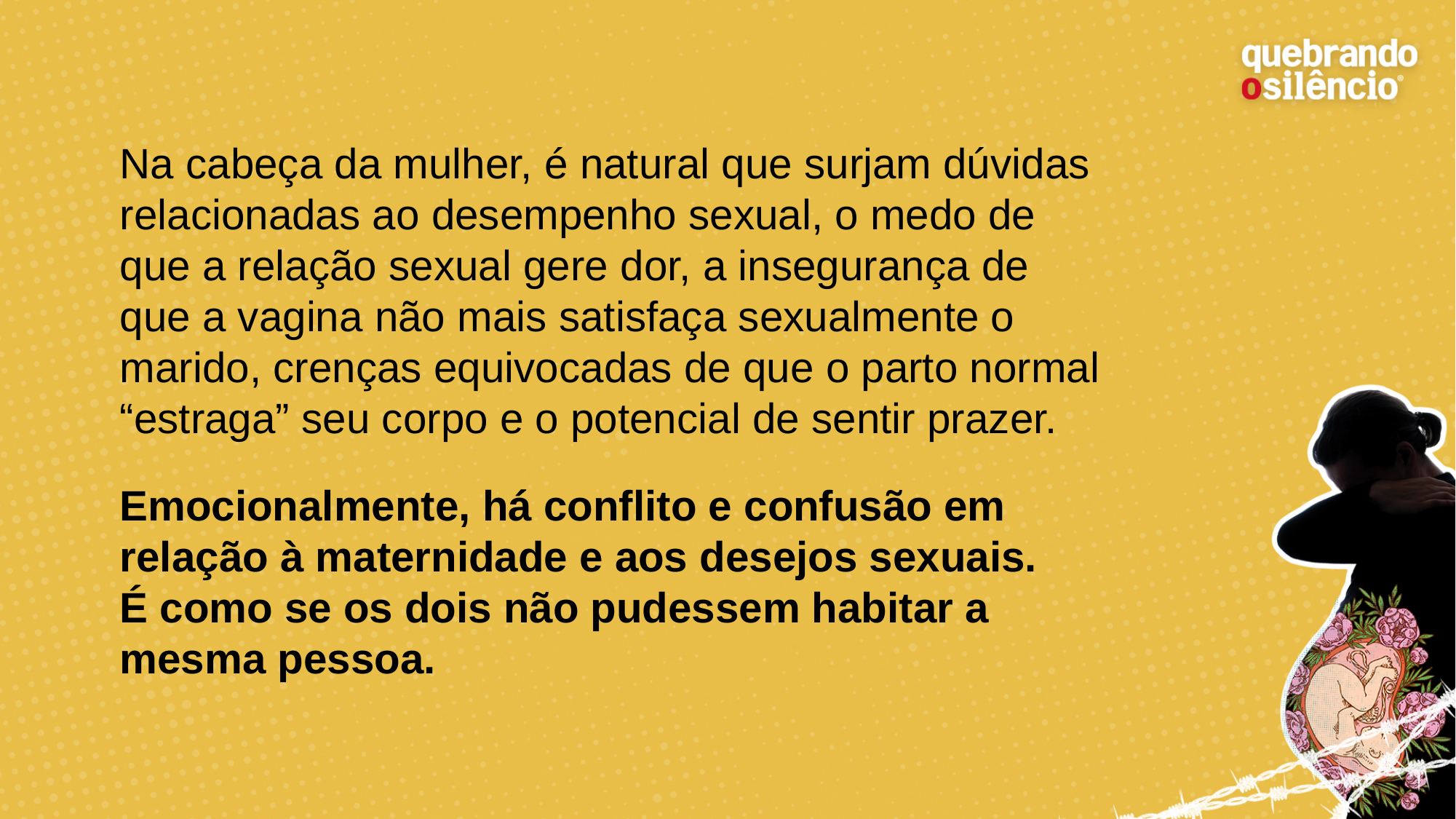

Na cabeça da mulher, é natural que surjam dúvidas relacionadas ao desempenho sexual, o medo de que a relação sexual gere dor, a insegurança de que a vagina não mais satisfaça sexualmente o marido, crenças equivocadas de que o parto normal “estraga” seu corpo e o potencial de sentir prazer.
Emocionalmente, há conflito e confusão em relação à maternidade e aos desejos sexuais.    É como se os dois não pudessem habitar a mesma pessoa.